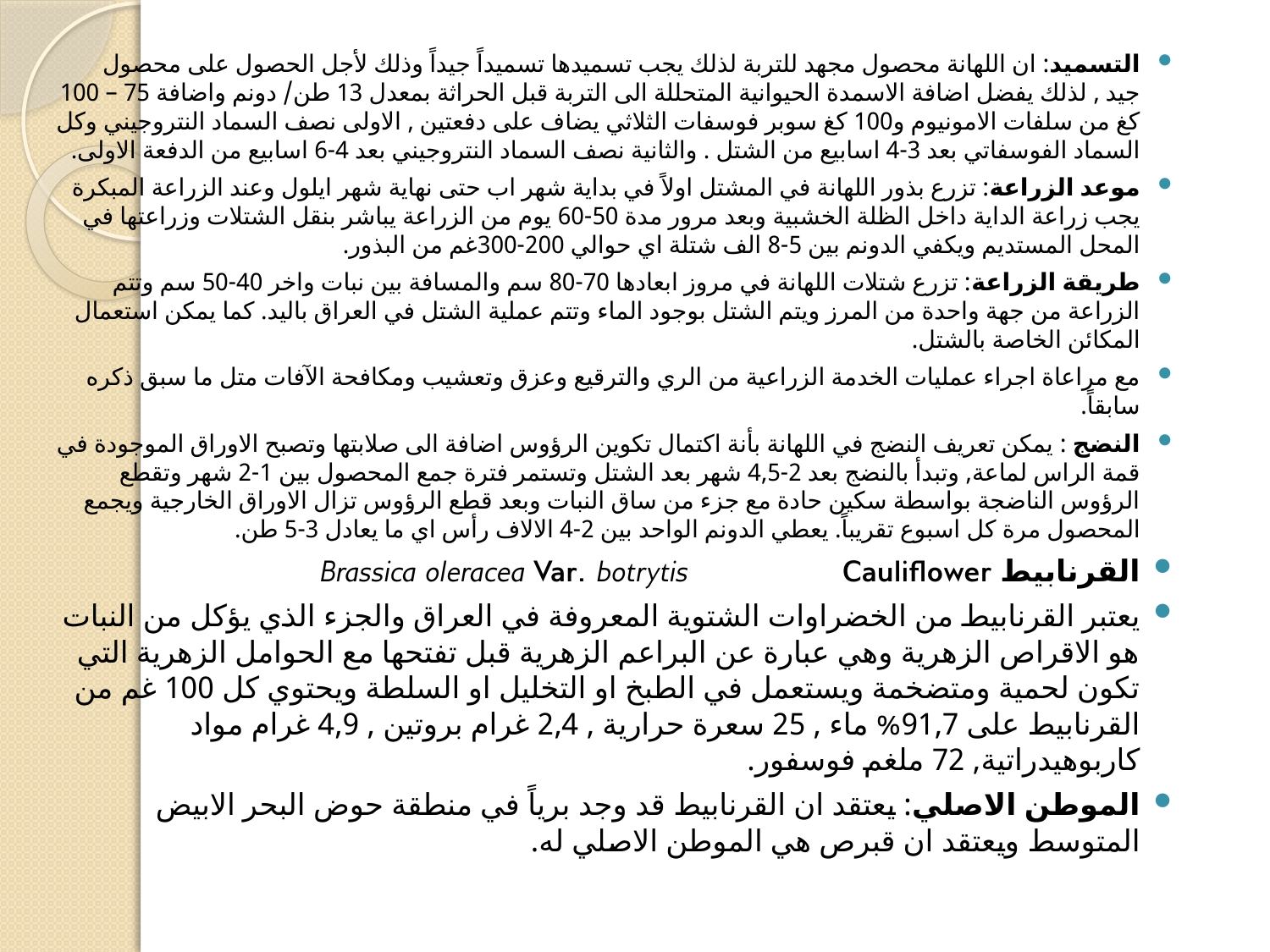

#
التسميد: ان اللهانة محصول مجهد للتربة لذلك يجب تسميدها تسميداً جيداً وذلك لأجل الحصول على محصول جيد , لذلك يفضل اضافة الاسمدة الحيوانية المتحللة الى التربة قبل الحراثة بمعدل 13 طن/ دونم واضافة 75 – 100 كغ من سلفات الامونيوم و100 كغ سوبر فوسفات الثلاثي يضاف على دفعتين , الاولى نصف السماد النتروجيني وكل السماد الفوسفاتي بعد 3-4 اسابيع من الشتل . والثانية نصف السماد النتروجيني بعد 4-6 اسابيع من الدفعة الاولى.
موعد الزراعة: تزرع بذور اللهانة في المشتل اولاً في بداية شهر اب حتى نهاية شهر ايلول وعند الزراعة المبكرة يجب زراعة الداية داخل الظلة الخشبية وبعد مرور مدة 50-60 يوم من الزراعة يباشر بنقل الشتلات وزراعتها في المحل المستديم ويكفي الدونم بين 5-8 الف شتلة اي حوالي 200-300غم من البذور.
طريقة الزراعة: تزرع شتلات اللهانة في مروز ابعادها 70-80 سم والمسافة بين نبات واخر 40-50 سم وتتم الزراعة من جهة واحدة من المرز ويتم الشتل بوجود الماء وتتم عملية الشتل في العراق باليد. كما يمكن استعمال المكائن الخاصة بالشتل.
مع مراعاة اجراء عمليات الخدمة الزراعية من الري والترقيع وعزق وتعشيب ومكافحة الآفات متل ما سبق ذكره سابقاً.
النضج : يمكن تعريف النضج في اللهانة بأنة اكتمال تكوين الرؤوس اضافة الى صلابتها وتصبح الاوراق الموجودة في قمة الراس لماعة, وتبدأ بالنضج بعد 2-4,5 شهر بعد الشتل وتستمر فترة جمع المحصول بين 1-2 شهر وتقطع الرؤوس الناضجة بواسطة سكين حادة مع جزء من ساق النبات وبعد قطع الرؤوس تزال الاوراق الخارجية ويجمع المحصول مرة كل اسبوع تقريباً. يعطي الدونم الواحد بين 2-4 الالاف رأس اي ما يعادل 3-5 طن.
القرنابيط Brassica oleracea Var. botrytis                Cauliflower
يعتبر القرنابيط من الخضراوات الشتوية المعروفة في العراق والجزء الذي يؤكل من النبات هو الاقراص الزهرية وهي عبارة عن البراعم الزهرية قبل تفتحها مع الحوامل الزهرية التي تكون لحمية ومتضخمة ويستعمل في الطبخ او التخليل او السلطة ويحتوي كل 100 غم من القرنابيط على 91,7% ماء , 25 سعرة حرارية , 2,4 غرام بروتين , 4,9 غرام مواد كاربوهيدراتية, 72 ملغم فوسفور.
الموطن الاصلي: يعتقد ان القرنابيط قد وجد برياً في منطقة حوض البحر الابيض المتوسط ويعتقد ان قبرص هي الموطن الاصلي له.